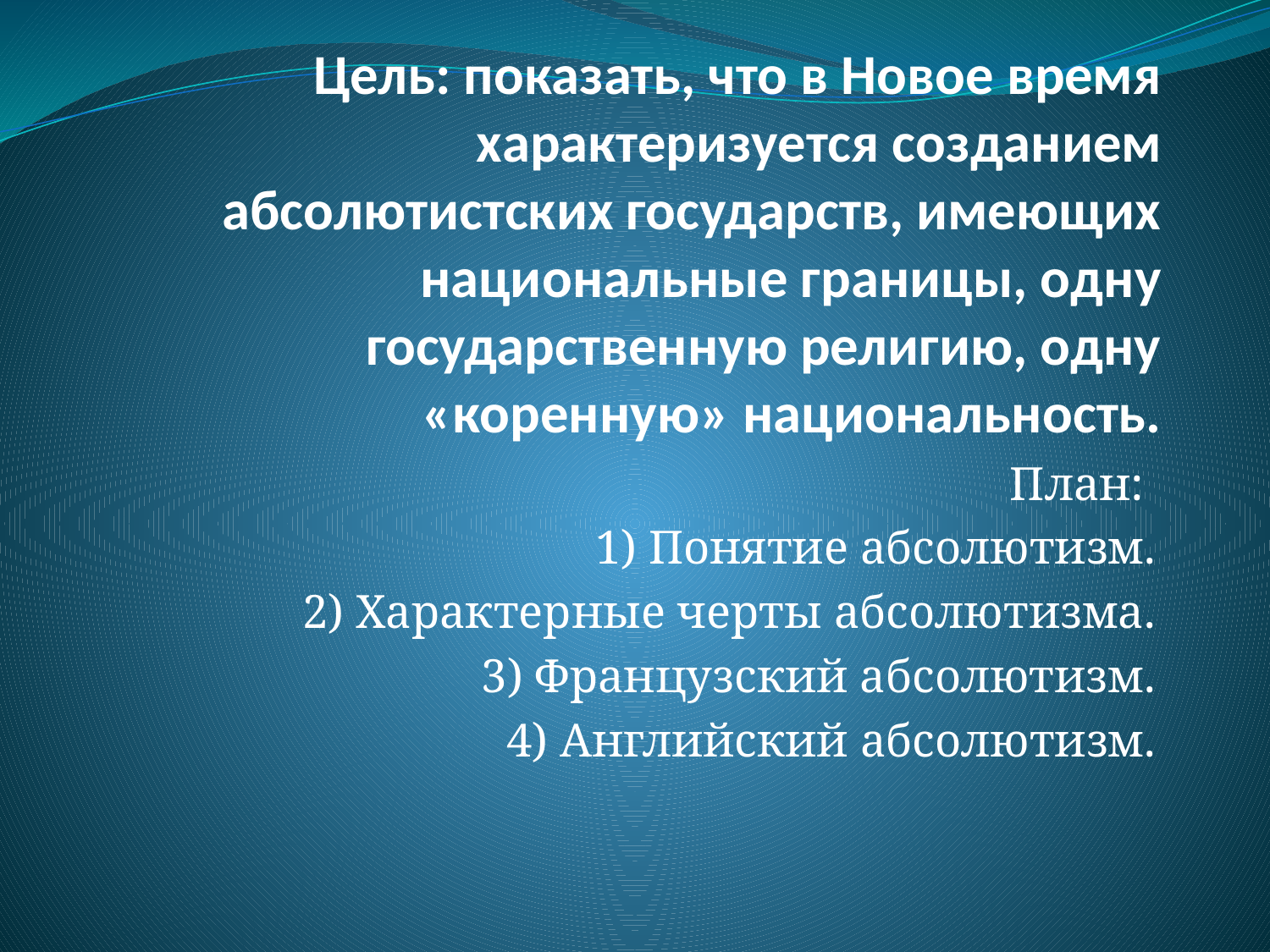

# Цель: показать, что в Новое время характеризуется созданием абсолютистских государств, имеющих национальные границы, одну государственную религию, одну «коренную» национальность.
План:
1) Понятие абсолютизм.
2) Характерные черты абсолютизма.
3) Французский абсолютизм.
4) Английский абсолютизм.